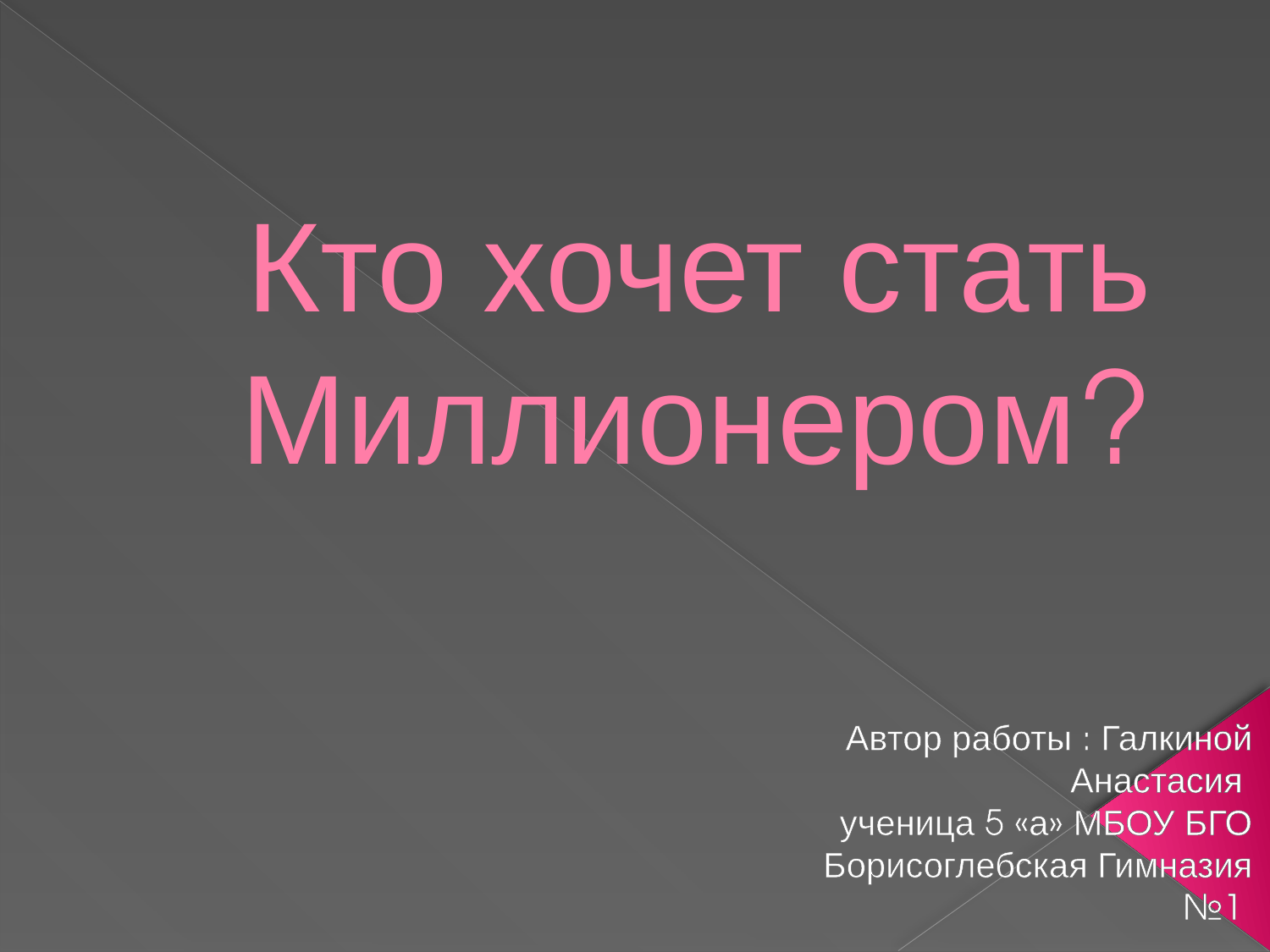

# Кто хочет стать Миллионером?
Автор работы : Галкиной Анастасия
ученица 5 «а» МБОУ БГО Борисоглебская Гимназия №1